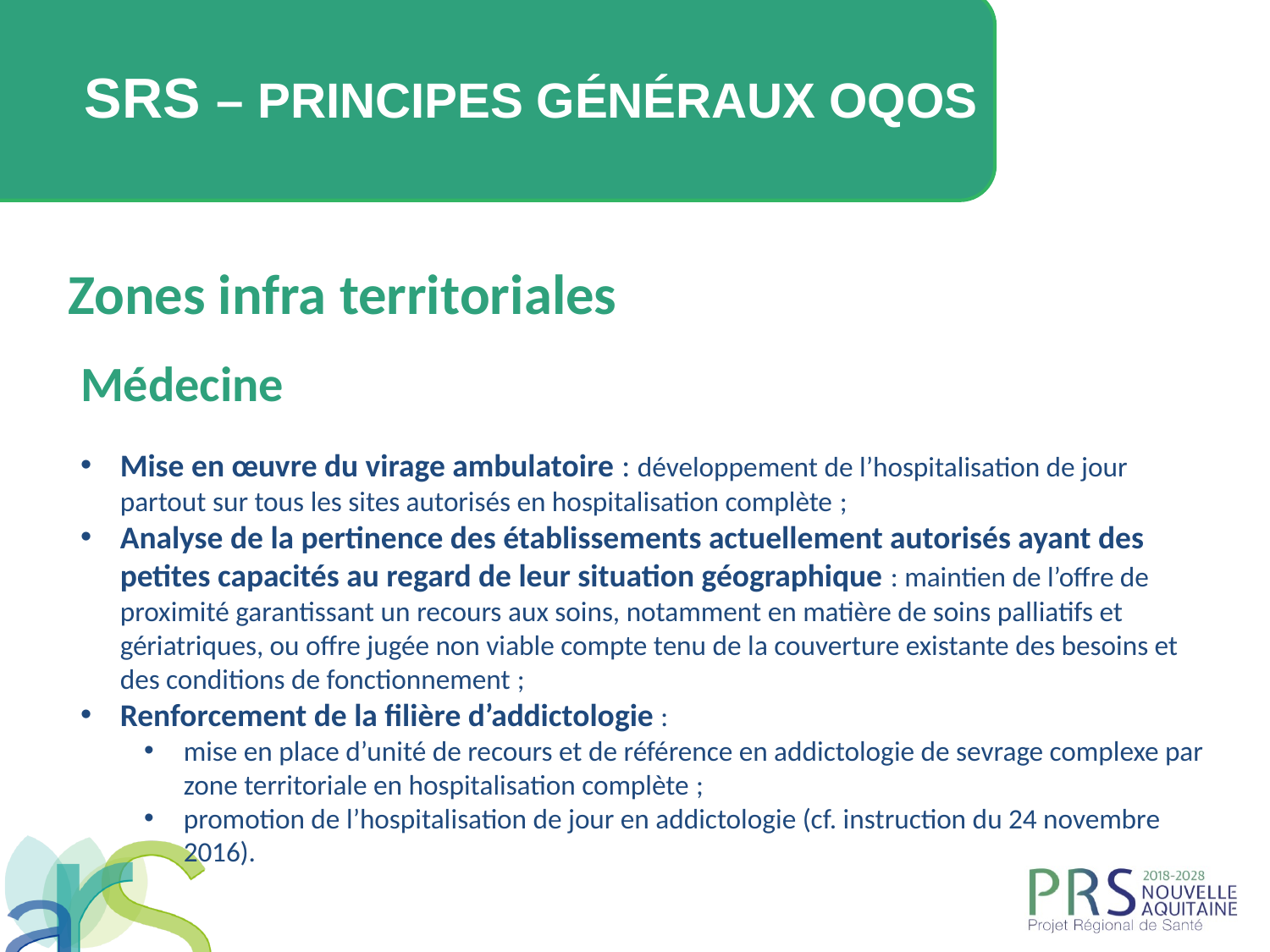

SRS – Principes généraux OQOS
Zones infra territoriales

Médecine

Mise en œuvre du virage ambulatoire : développement de l’hospitalisation de jour partout sur tous les sites autorisés en hospitalisation complète ;
Analyse de la pertinence des établissements actuellement autorisés ayant des petites capacités au regard de leur situation géographique : maintien de l’offre de proximité garantissant un recours aux soins, notamment en matière de soins palliatifs et gériatriques, ou offre jugée non viable compte tenu de la couverture existante des besoins et des conditions de fonctionnement ;
Renforcement de la filière d’addictologie :
mise en place d’unité de recours et de référence en addictologie de sevrage complexe par zone territoriale en hospitalisation complète ;
promotion de l’hospitalisation de jour en addictologie (cf. instruction du 24 novembre 2016).